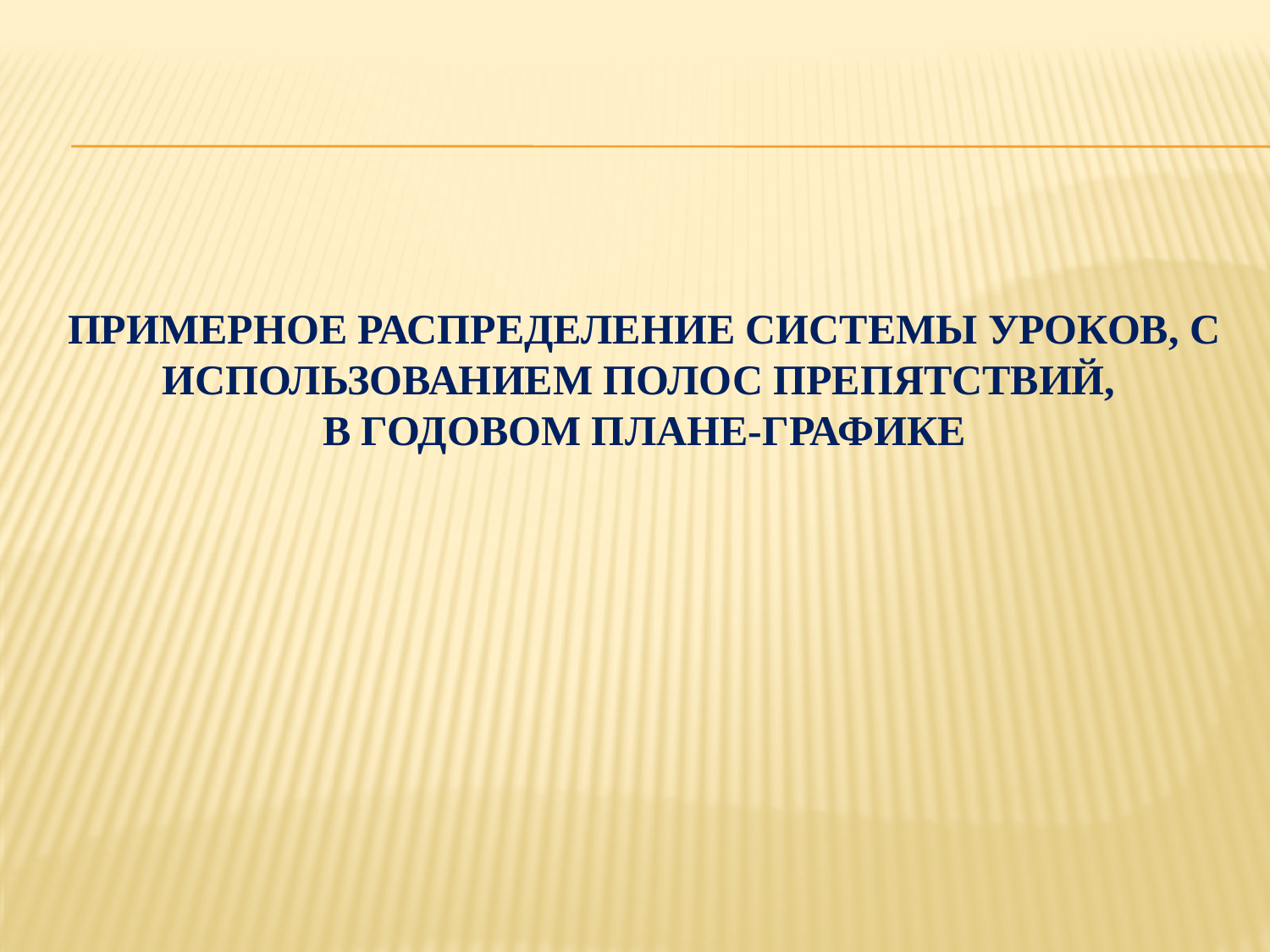

# Примерное распределение системы уроков, с использованием полос препятствий, в годовом плане-графике